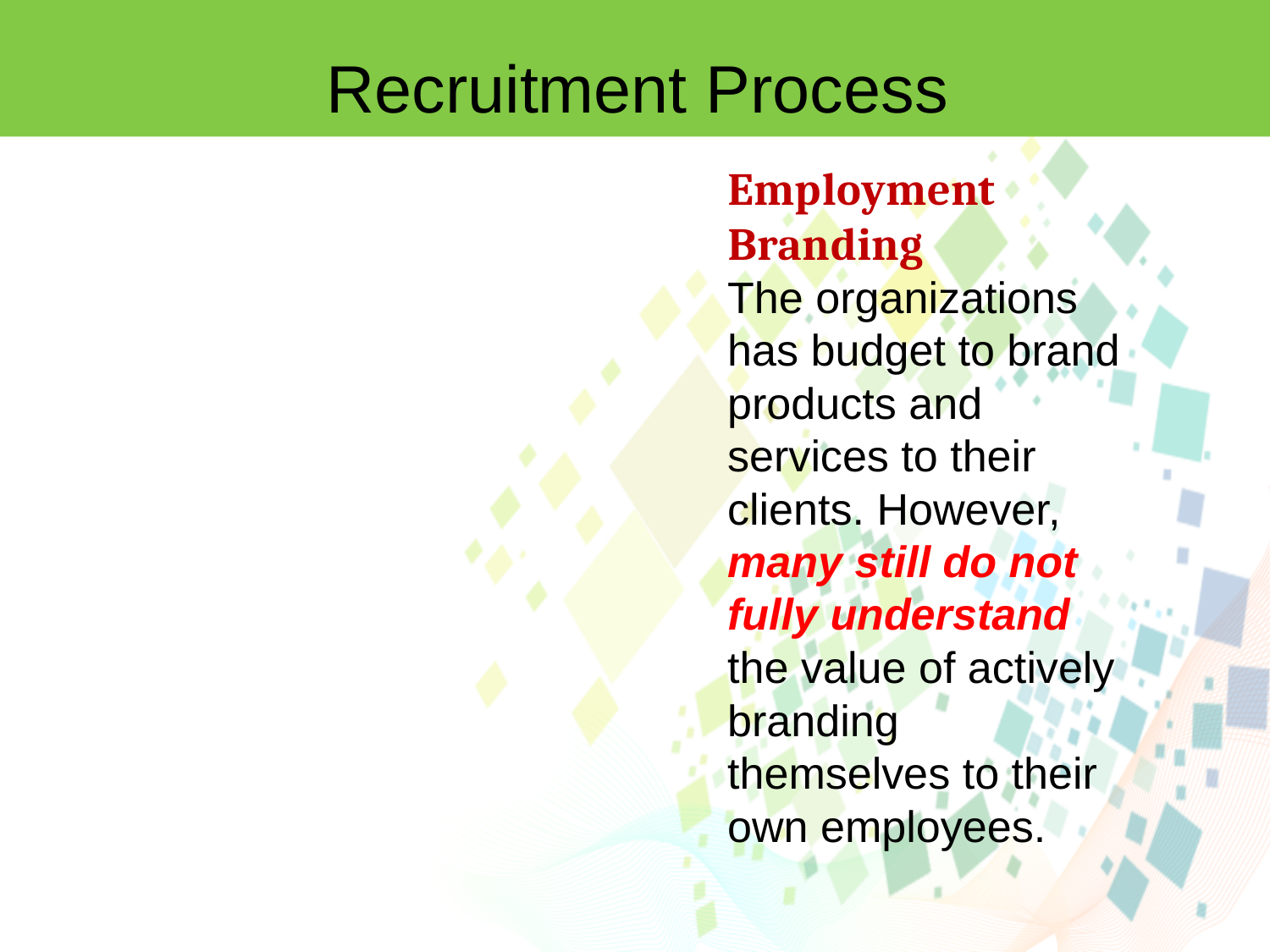

Recruitment Process
Employment Branding
The organizations has budget to brand products and services to their clients. However, many still do not fully understand the value of actively branding themselves to their own employees.